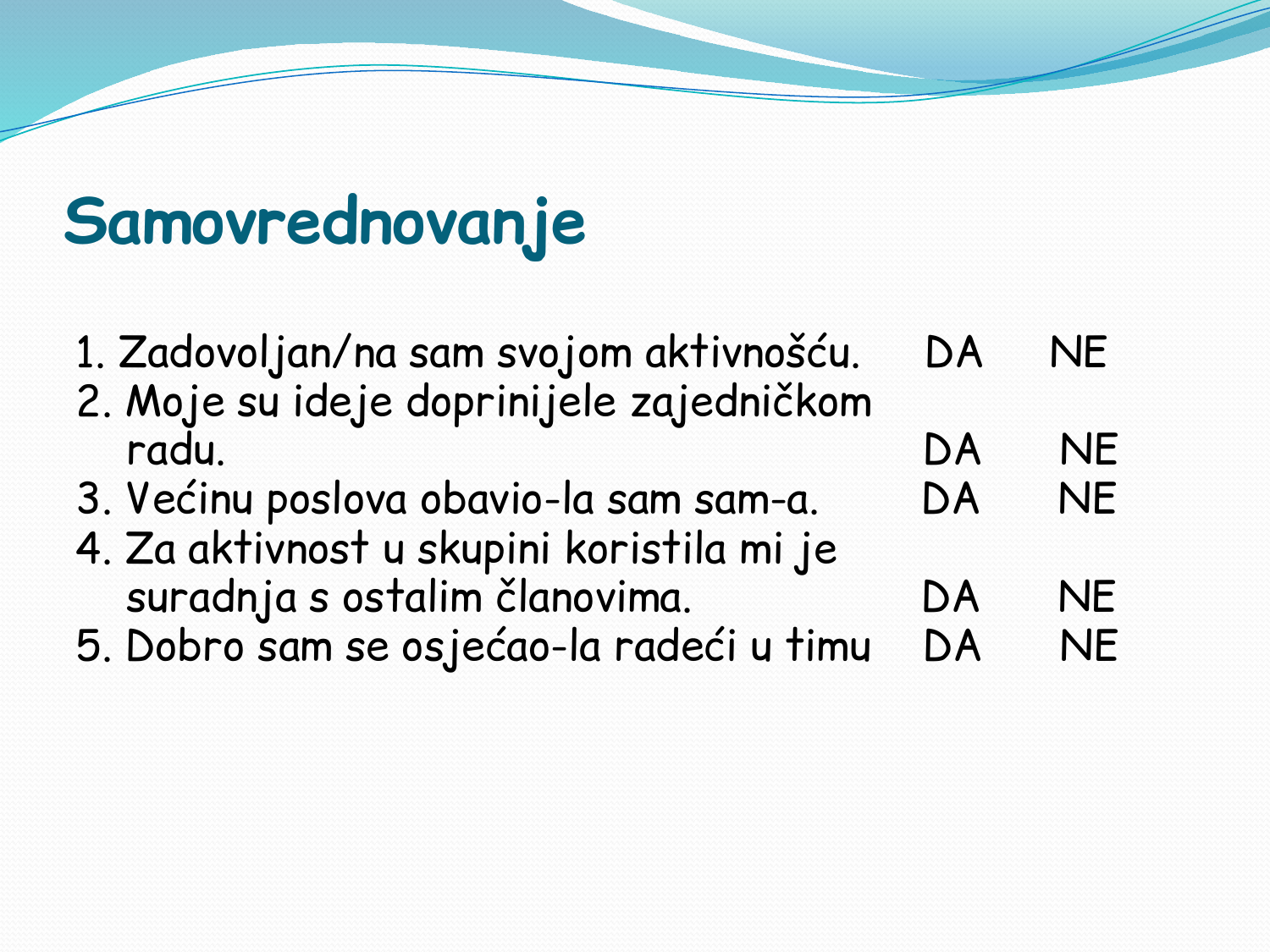

# Samovrednovanje

1. Zadovoljan/na sam svojom aktivnošću.     DA     NE
2. Moje su ideje doprinijele zajedničkom
    radu.                                                       DA      NE
3. Većinu poslova obavio-la sam sam-a.        DA      NE
4. Za aktivnost u skupini koristila mi je
    suradnja s ostalim članovima.                  DA      NE
5. Dobro sam se osjećao-la radeći u timu    DA      NE